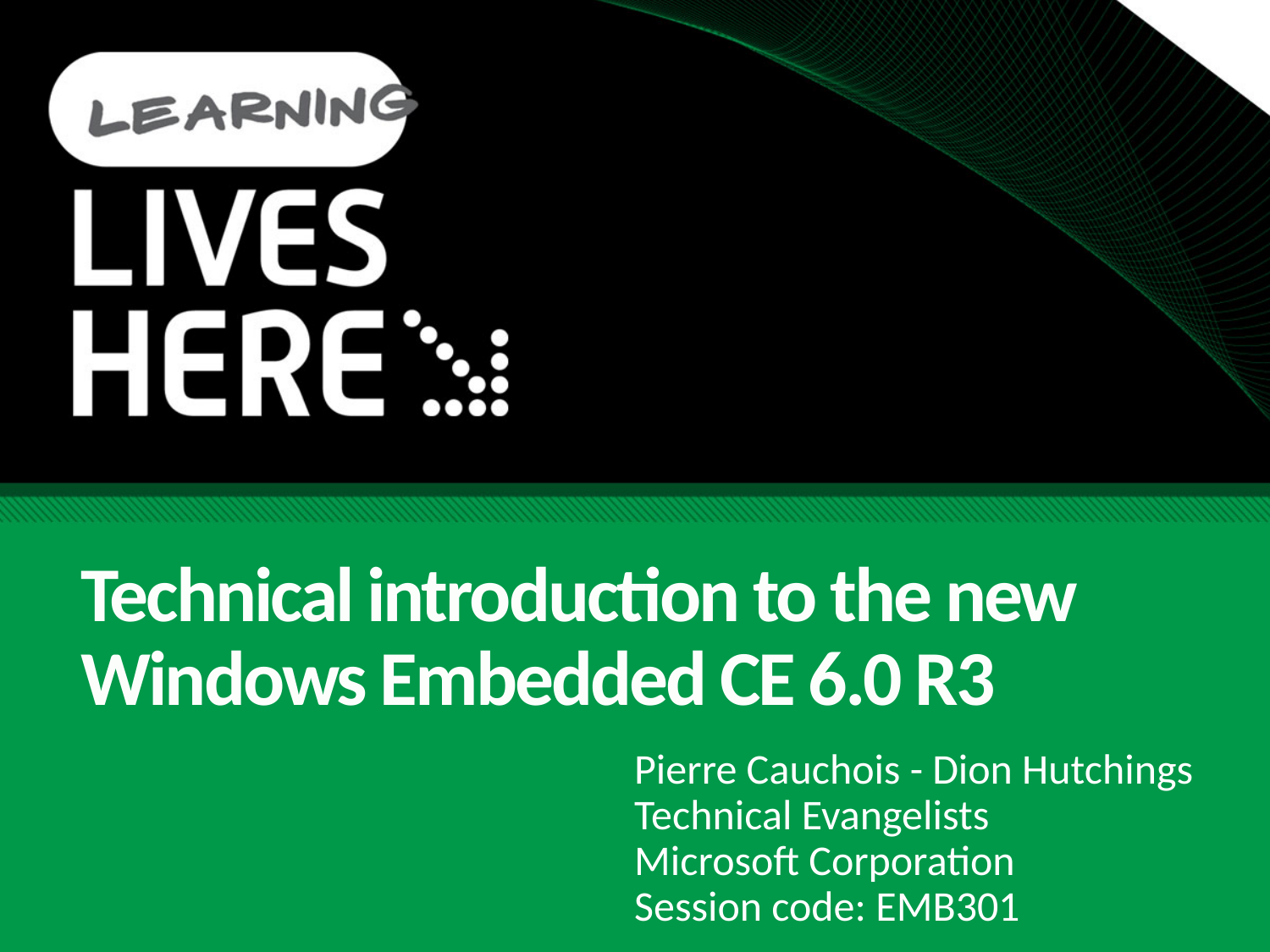

# Technical introduction to the new Windows Embedded CE 6.0 R3
Pierre Cauchois - Dion Hutchings
Technical Evangelists
Microsoft Corporation
Session code: EMB301